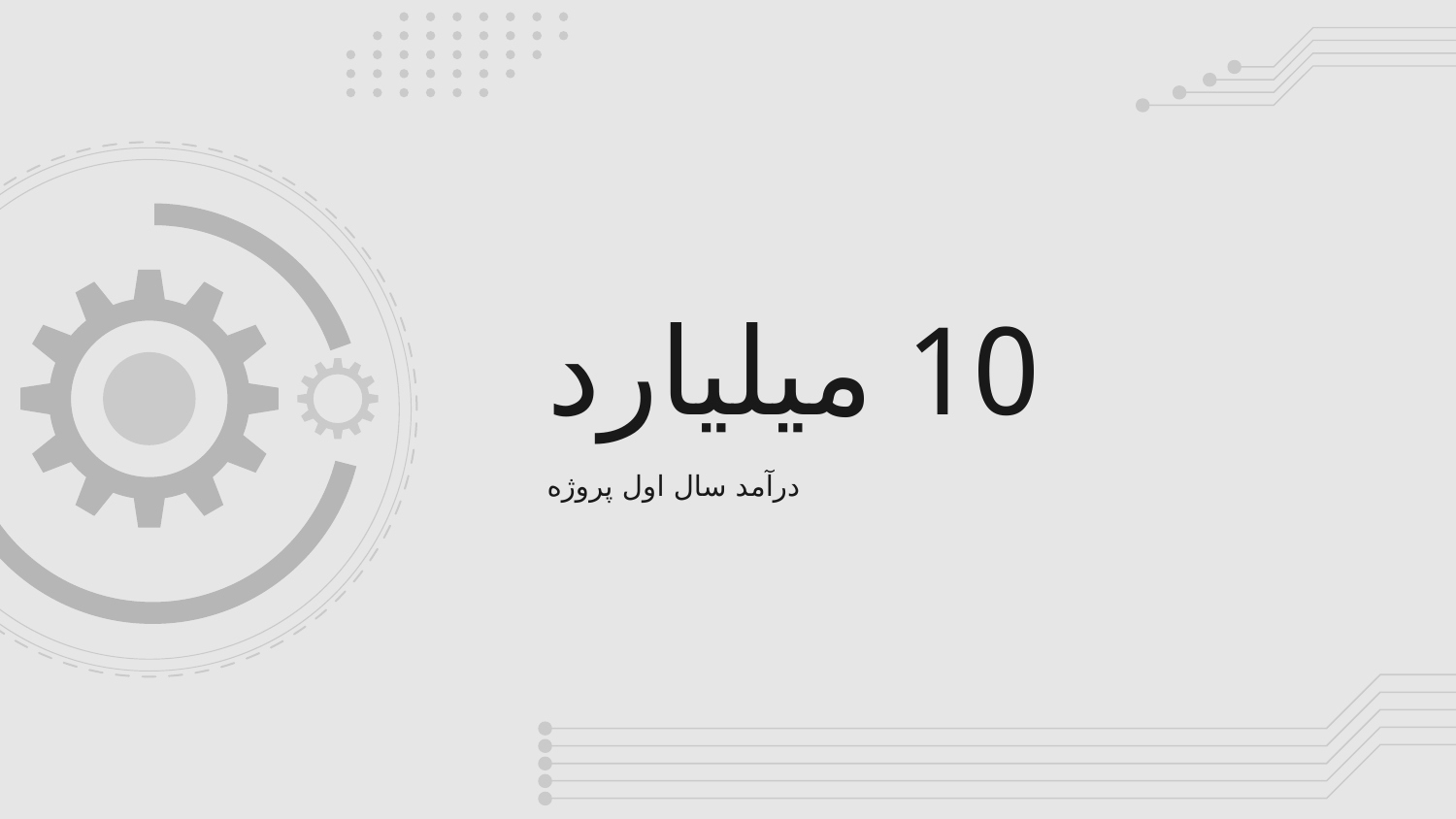

# 10 میلیارد
درآمد سال اول پروژه